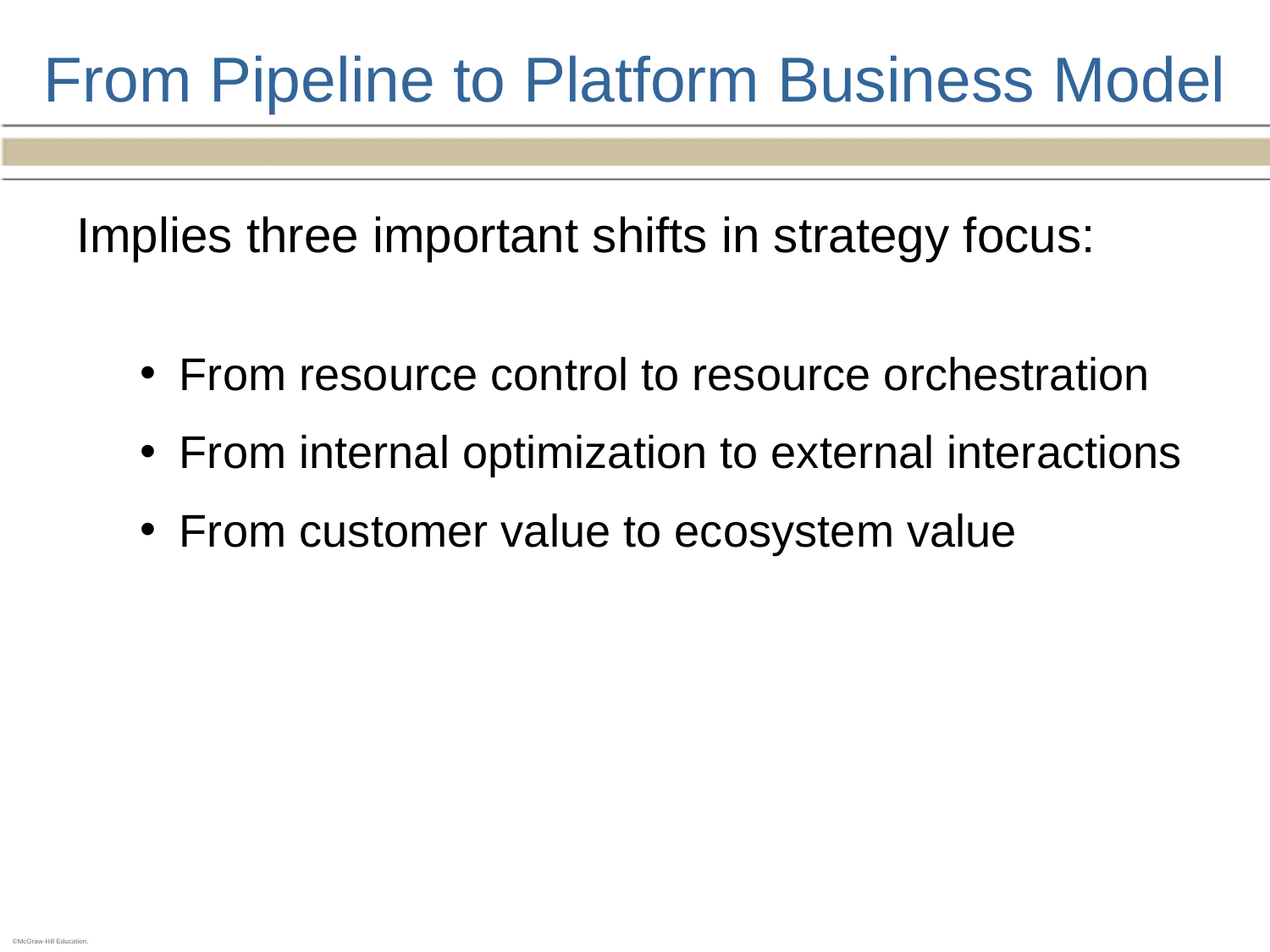

# From Pipeline to Platform Business Model
Implies three important shifts in strategy focus:
From resource control to resource orchestration
From internal optimization to external interactions
From customer value to ecosystem value